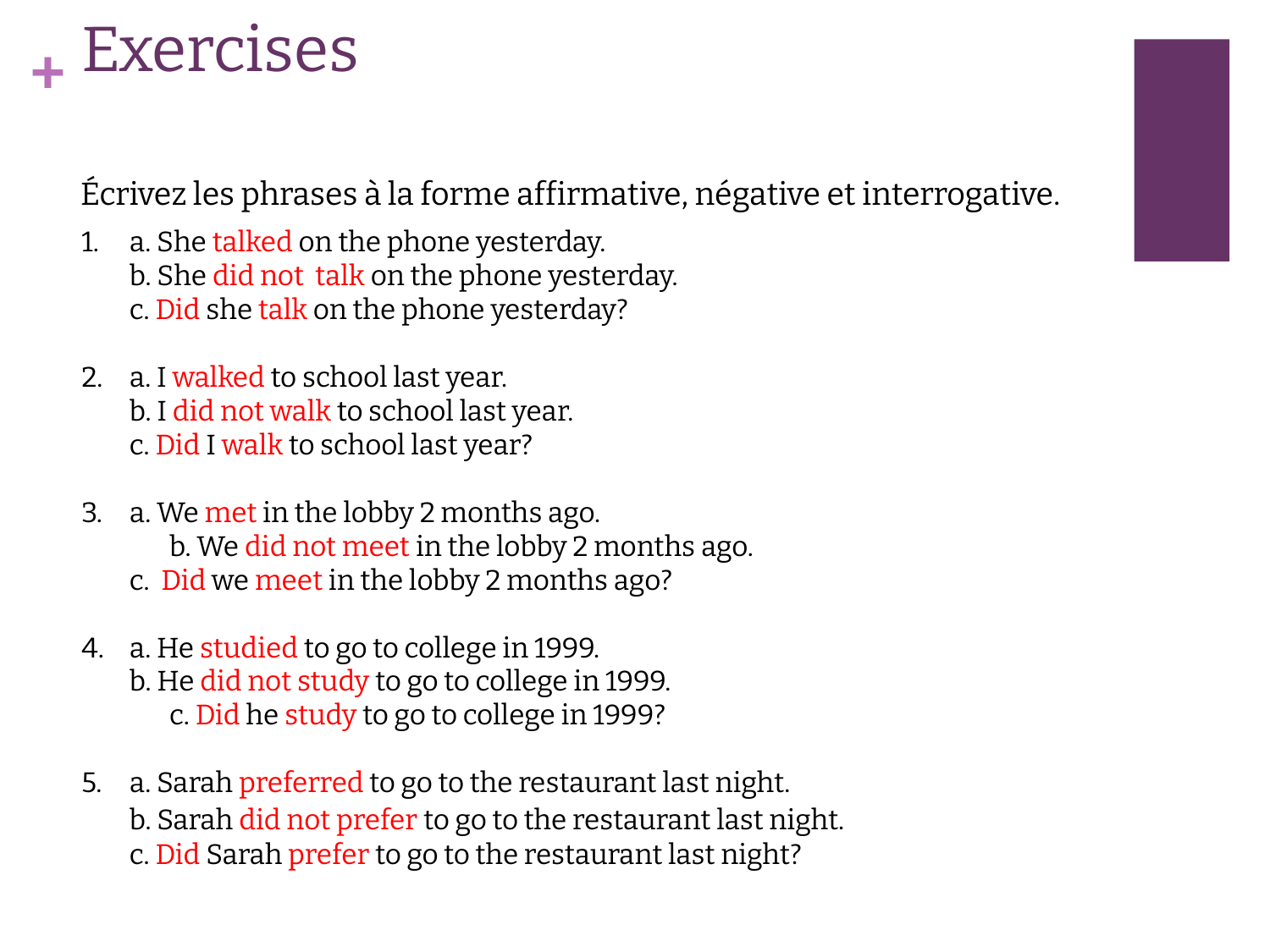

Exercises
Écrivez les phrases à la forme affirmative, négative et interrogative.
1.  	a. She talked on the phone yesterday.
      	b. She did not  talk on the phone yesterday.
      	c. Did she talk on the phone yesterday?

2.  	a. I walked to school last year.
     	b. I did not walk to school last year.
      	c. Did I walk to school last year?

a. We met in the lobby 2 months ago.
	       b. We did not meet in the lobby 2 months ago.
   	c.  Did we meet in the lobby 2 months ago?

a. He studied to go to college in 1999.
 	b. He did not study to go to college in 1999.
	       c. Did he study to go to college in 1999?

5. 	a. Sarah preferred to go to the restaurant last night.
    	b. Sarah did not prefer to go to the restaurant last night.
     	c. Did Sarah prefer to go to the restaurant last night?